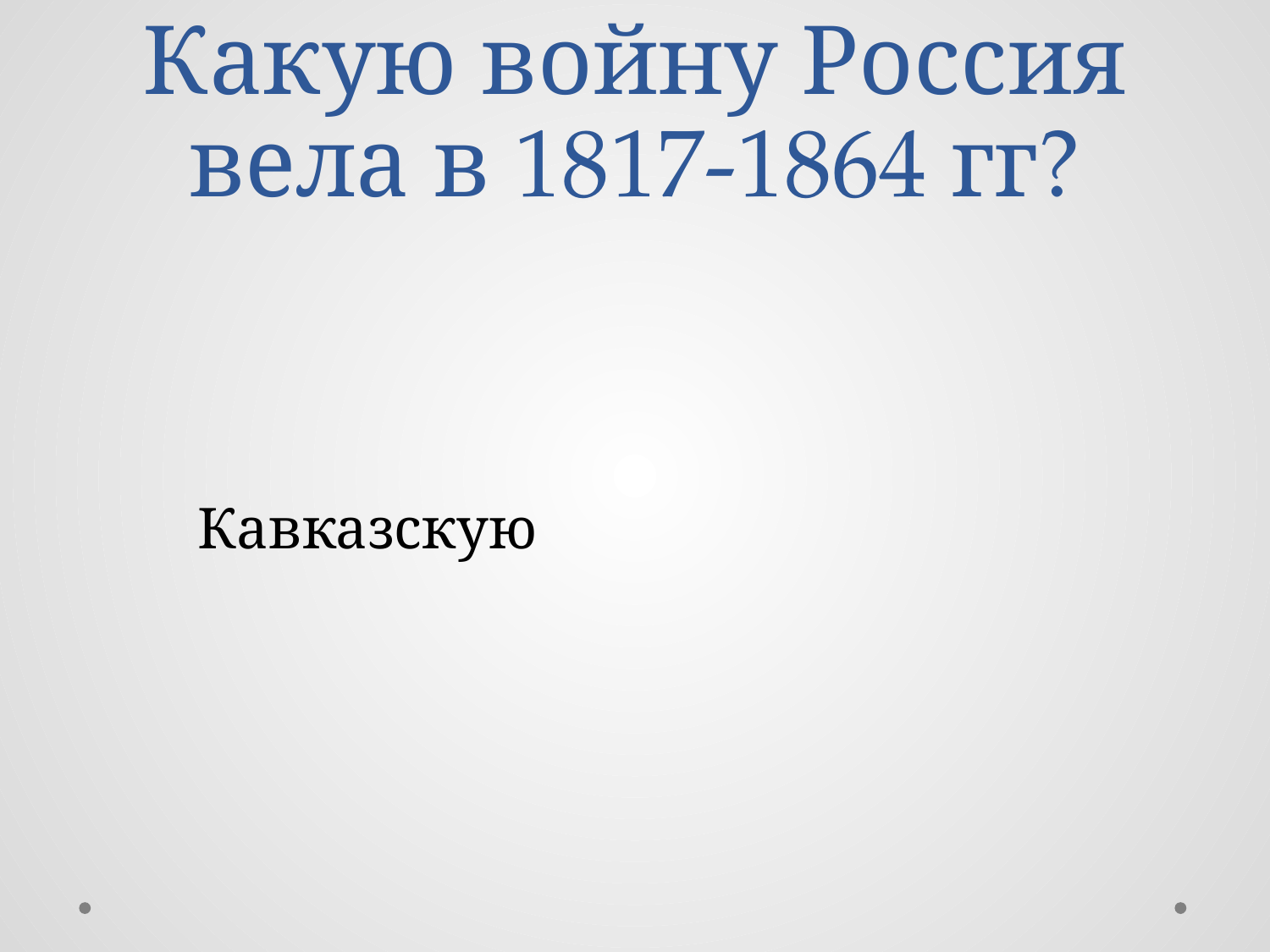

# Какую войну Россия вела в 1817-1864 гг?

Кавказскую